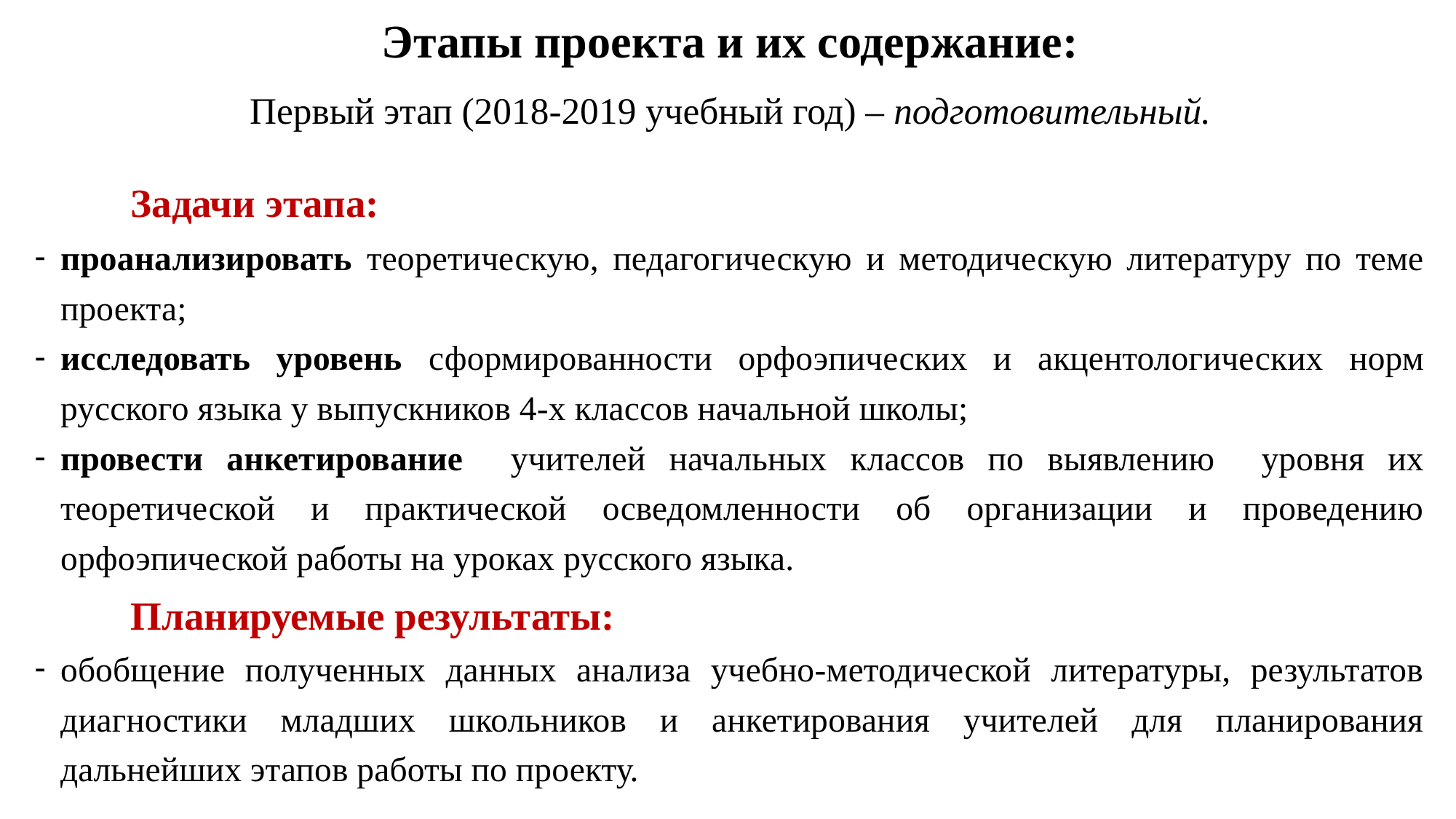

Этапы проекта и их содержание:
Первый этап (2018-2019 учебный год) – подготовительный.

	Задачи этапа:
проанализировать теоретическую, педагогическую и методическую литературу по теме проекта;
исследовать уровень сформированности орфоэпических и акцентологических норм русского языка у выпускников 4-х классов начальной школы;
провести анкетирование  учителей начальных классов по выявлению  уровня их теоретической и практической осведомленности об организации и проведению орфоэпической работы на уроках русского языка.
	Планируемые результаты:
обобщение полученных данных анализа учебно-методической литературы, результатов диагностики младших школьников и анкетирования учителей для планирования дальнейших этапов работы по проекту.